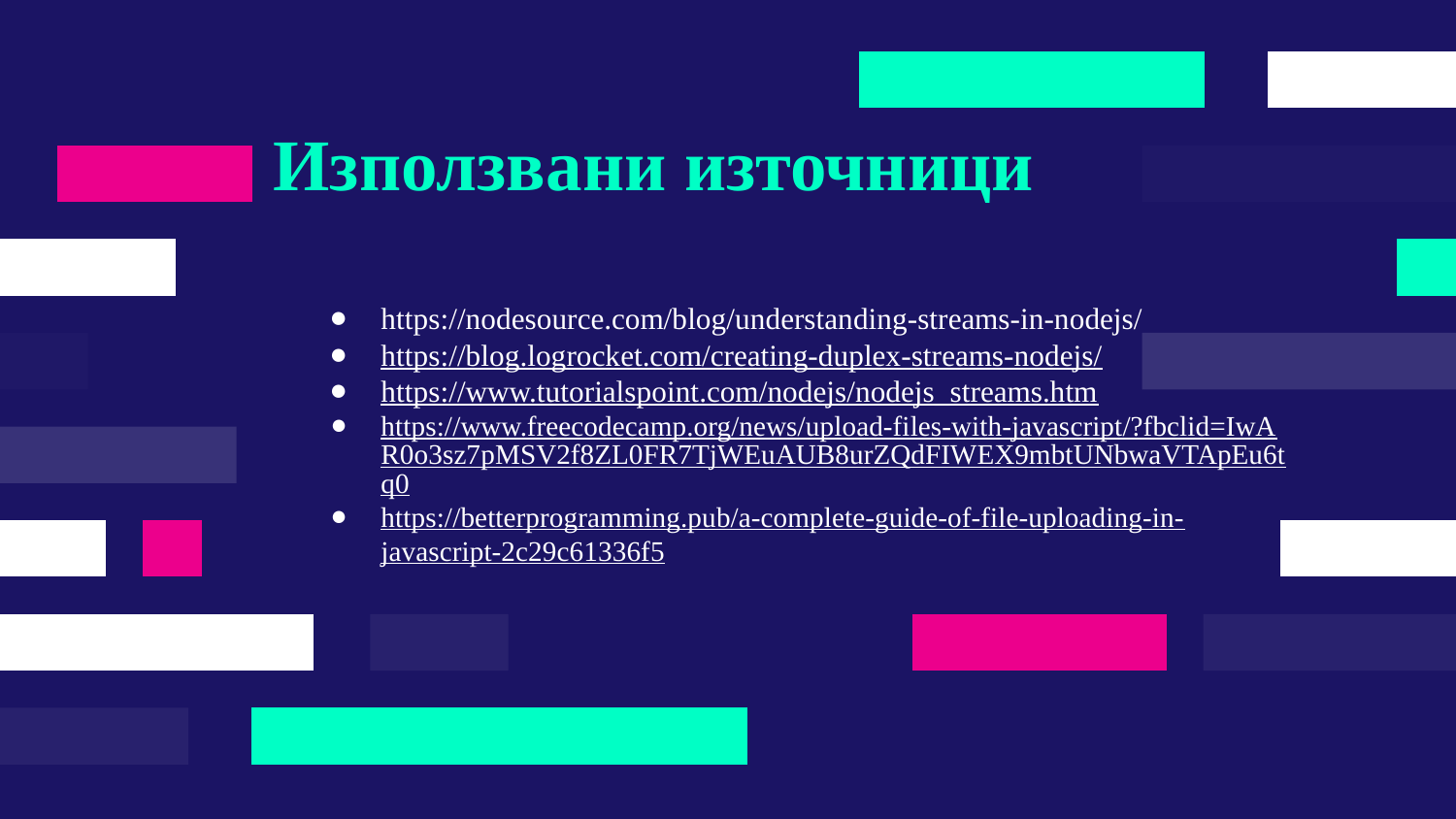

Използвани източници
https://nodesource.com/blog/understanding-streams-in-nodejs/
https://blog.logrocket.com/creating-duplex-streams-nodejs/
https://www.tutorialspoint.com/nodejs/nodejs_streams.htm
https://www.freecodecamp.org/news/upload-files-with-javascript/?fbclid=IwAR0o3sz7pMSV2f8ZL0FR7TjWEuAUB8urZQdFIWEX9mbtUNbwaVTApEu6tq0
https://betterprogramming.pub/a-complete-guide-of-file-uploading-in-javascript-2c29c61336f5